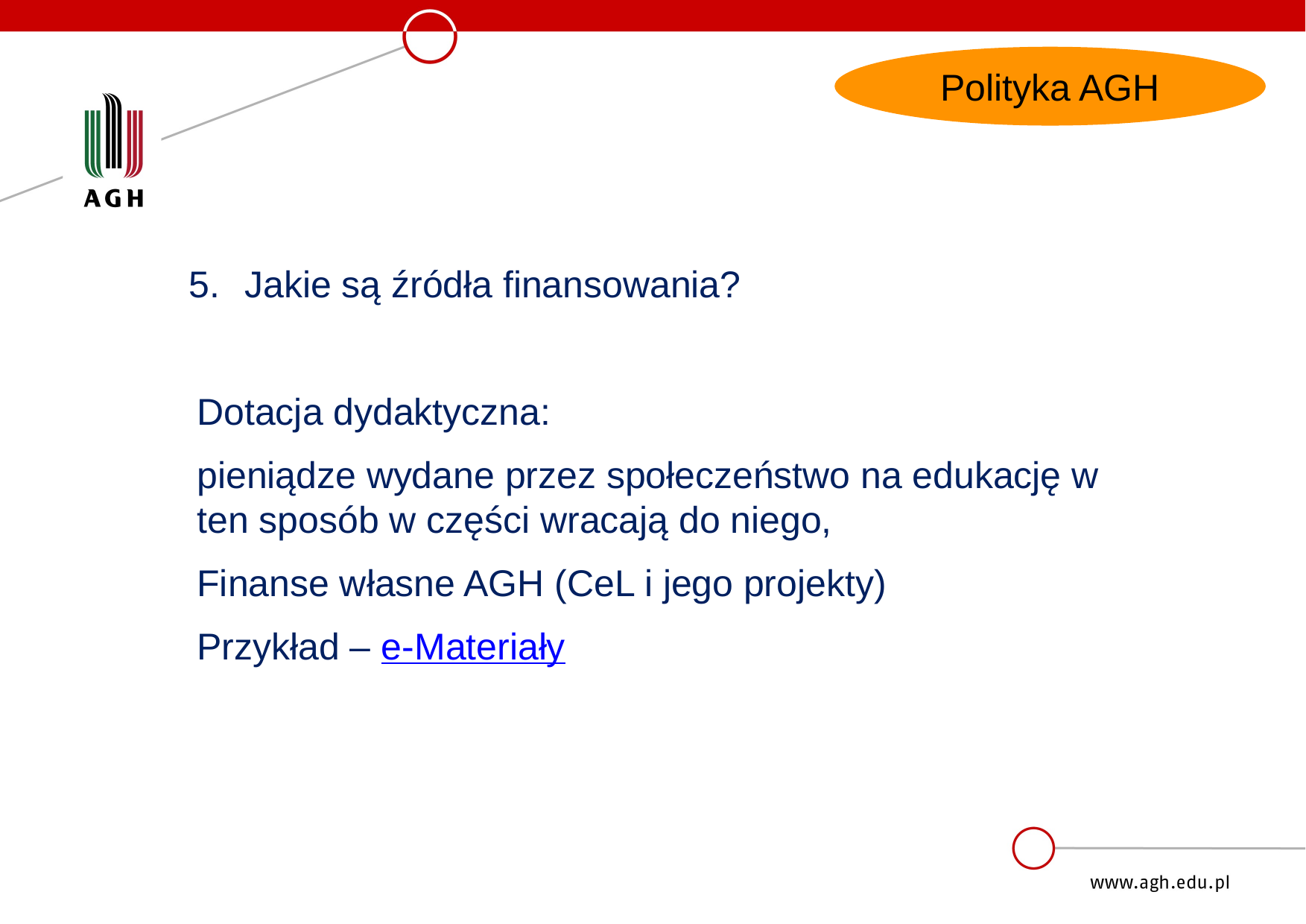

Polityka AGH
Jakie są źródła finansowania?
Dotacja dydaktyczna:
pieniądze wydane przez społeczeństwo na edukację w ten sposób w części wracają do niego,
Finanse własne AGH (CeL i jego projekty)
Przykład – e-Materiały